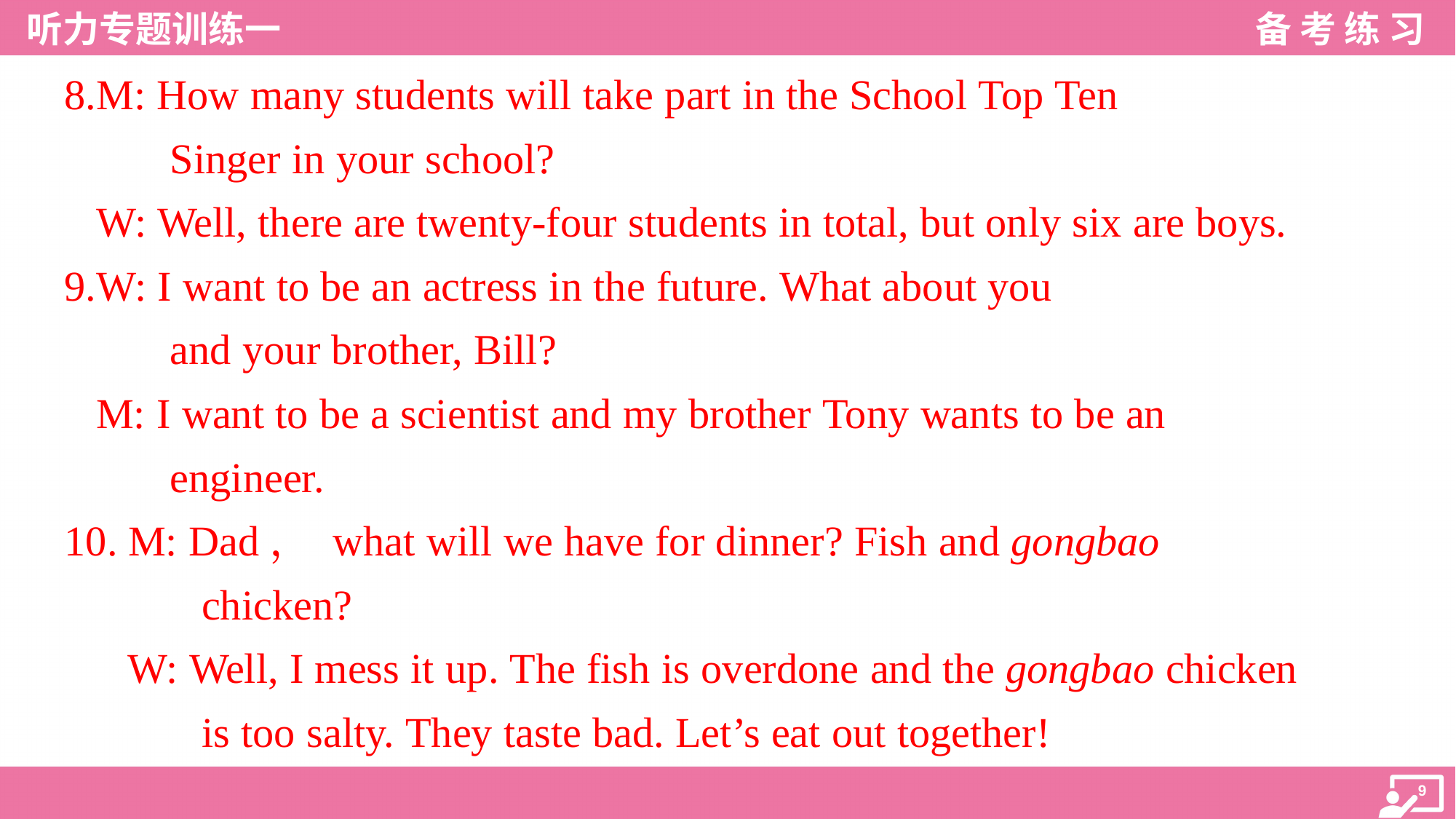

8.M: How many students will take part in the School Top Ten
          Singer in your school?
   W: Well, there are twenty-four students in total, but only six are boys.
9.W: I want to be an actress in the future. What about you
          and your brother, Bill?
   M: I want to be a scientist and my brother Tony wants to be an
          engineer.
10. M: Dad， what will we have for dinner? Fish and gongbao
             chicken?
      W: Well, I mess it up. The fish is overdone and the gongbao chicken
             is too salty. They taste bad. Let’s eat out together!